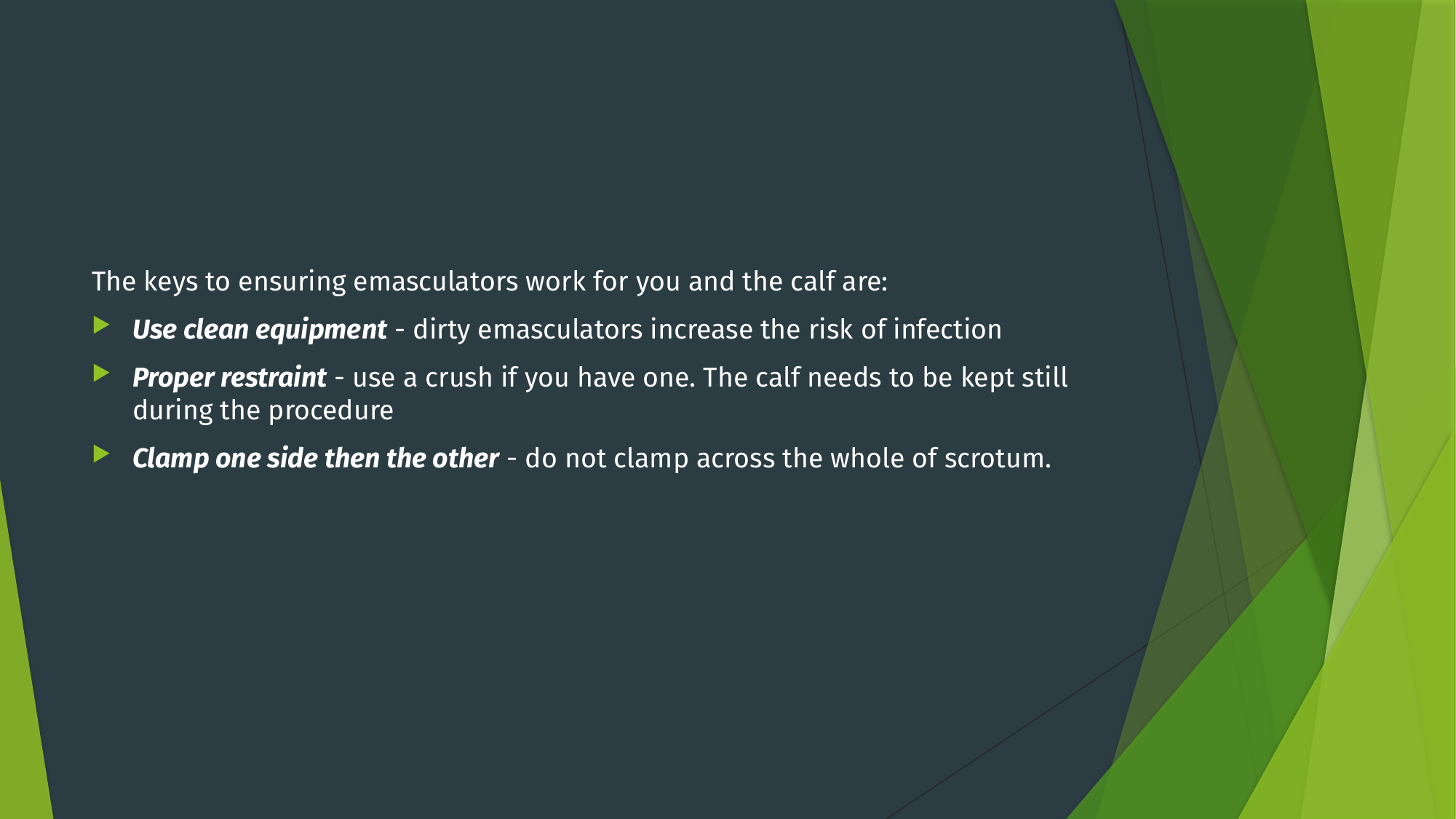

The keys to ensuring emasculators work for you and the calf are:
Use clean equipment - dirty emasculators increase the risk of infection
Proper restraint - use a crush if you have one. The calf needs to be kept still during the procedure
Clamp one side then the other - do not clamp across the whole of scrotum.